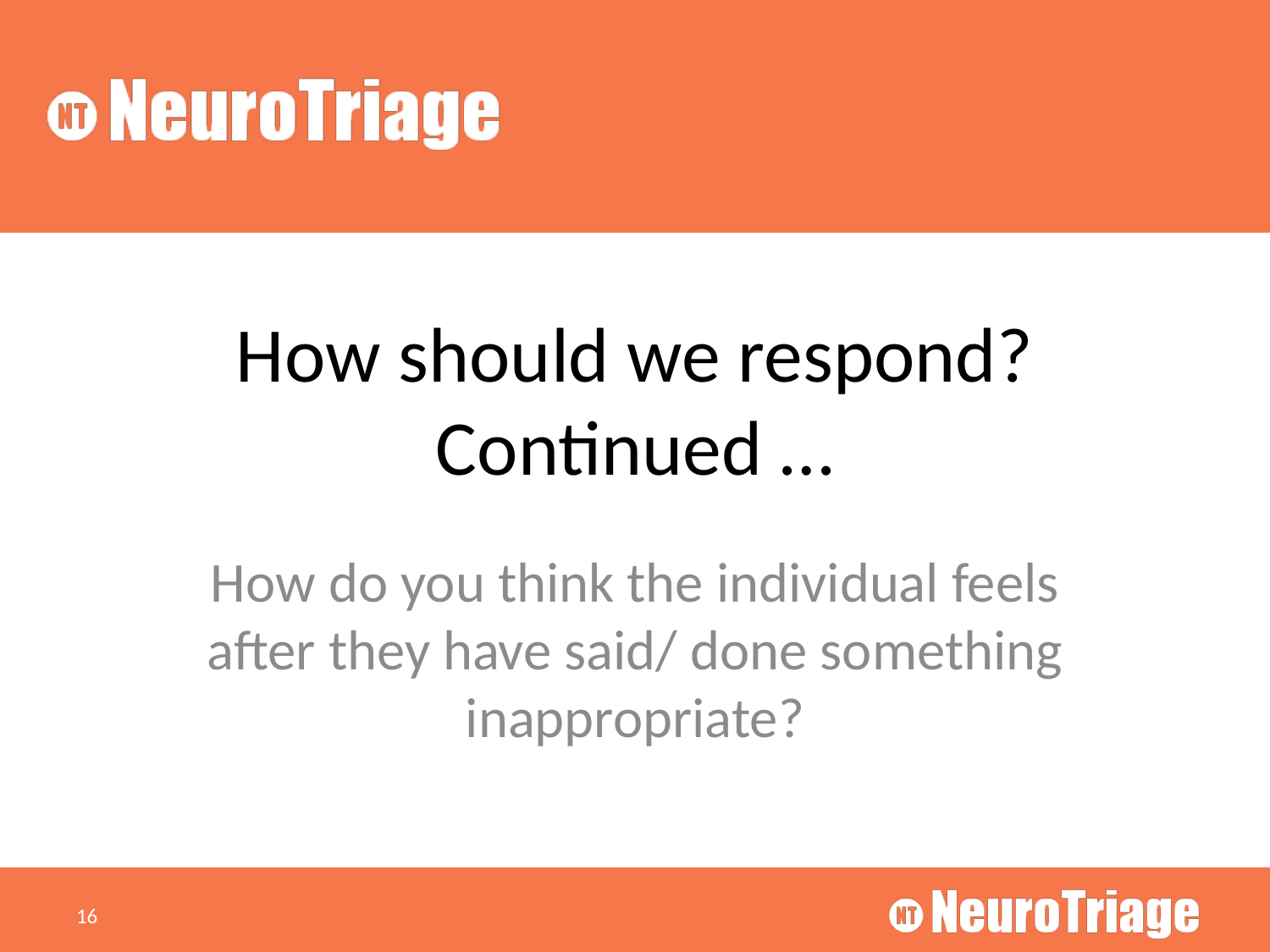

# How should we respond? Continued …
How do you think the individual feels after they have said/ done something inappropriate?
16